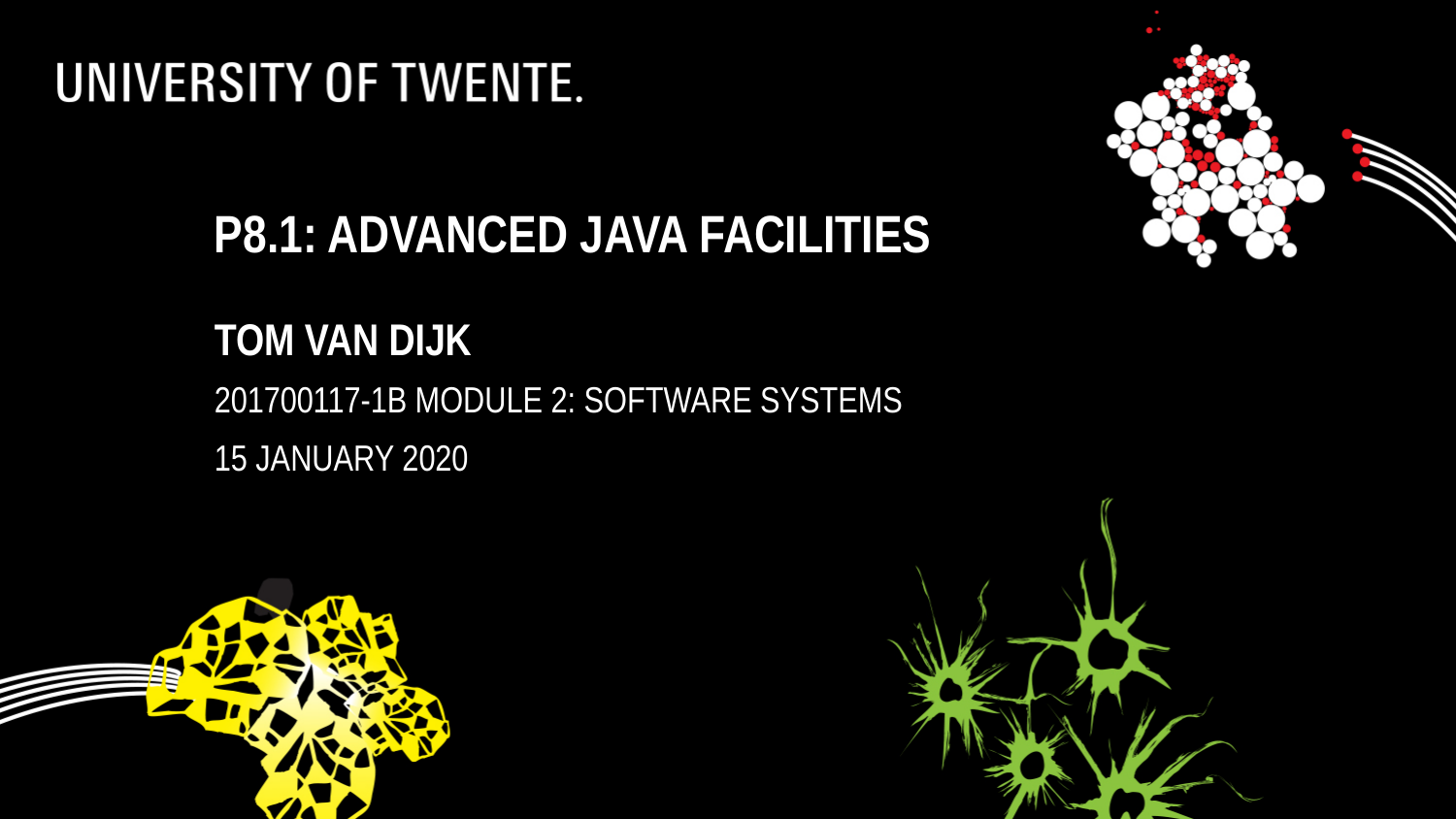

# P8.1: Advanced Java Facilities Tom van Dijk
201700117-1B Module 2: Software Systems
15 January 2020